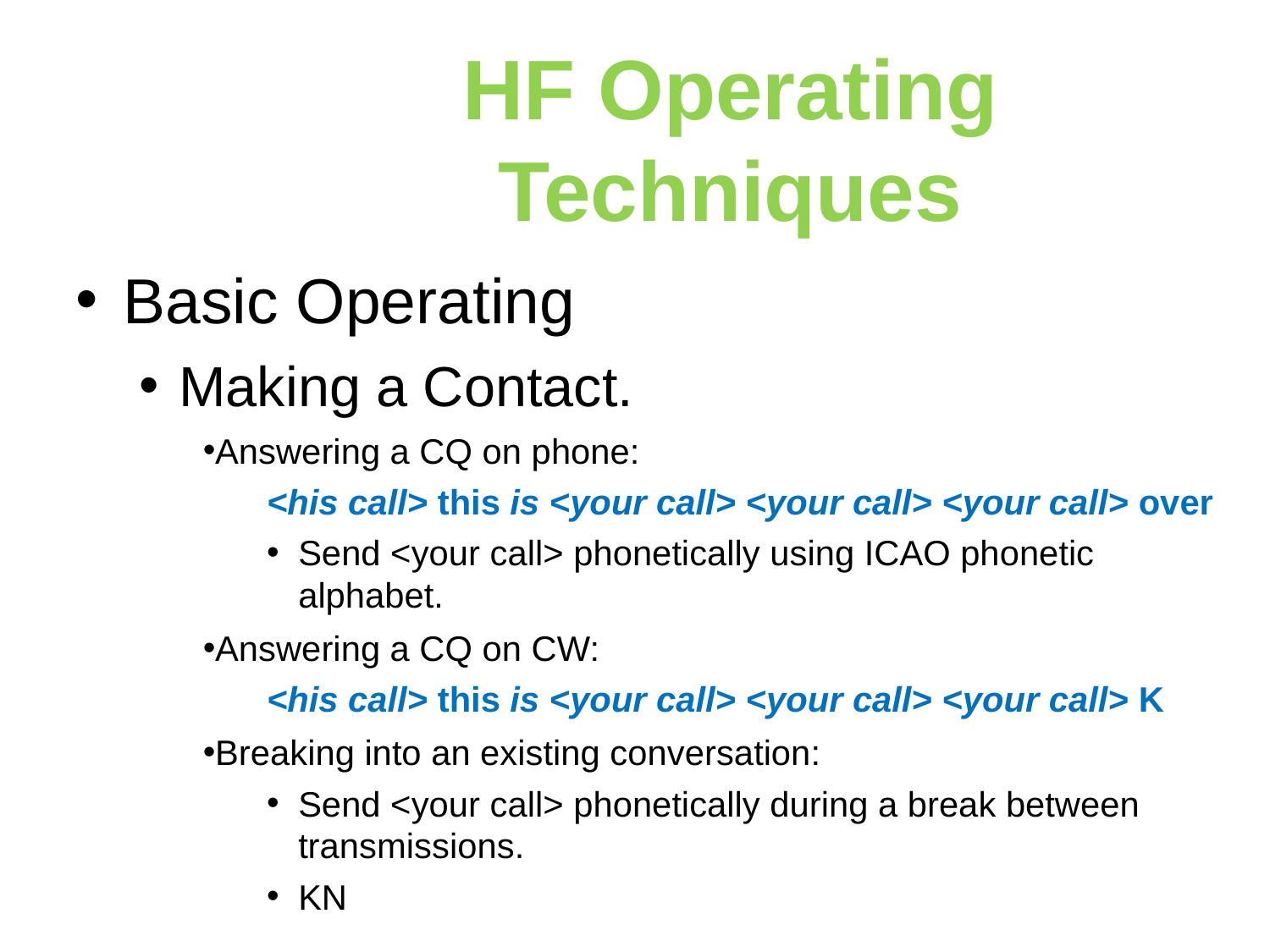

HF Operating Techniques
Basic Operating
Making a Contact.
Answering a CQ on phone:
<his call> this is <your call> <your call> <your call> over
Send <your call> phonetically using ICAO phonetic alphabet.
Answering a CQ on CW:
<his call> this is <your call> <your call> <your call> K
Breaking into an existing conversation:
Send <your call> phonetically during a break between transmissions.
KN